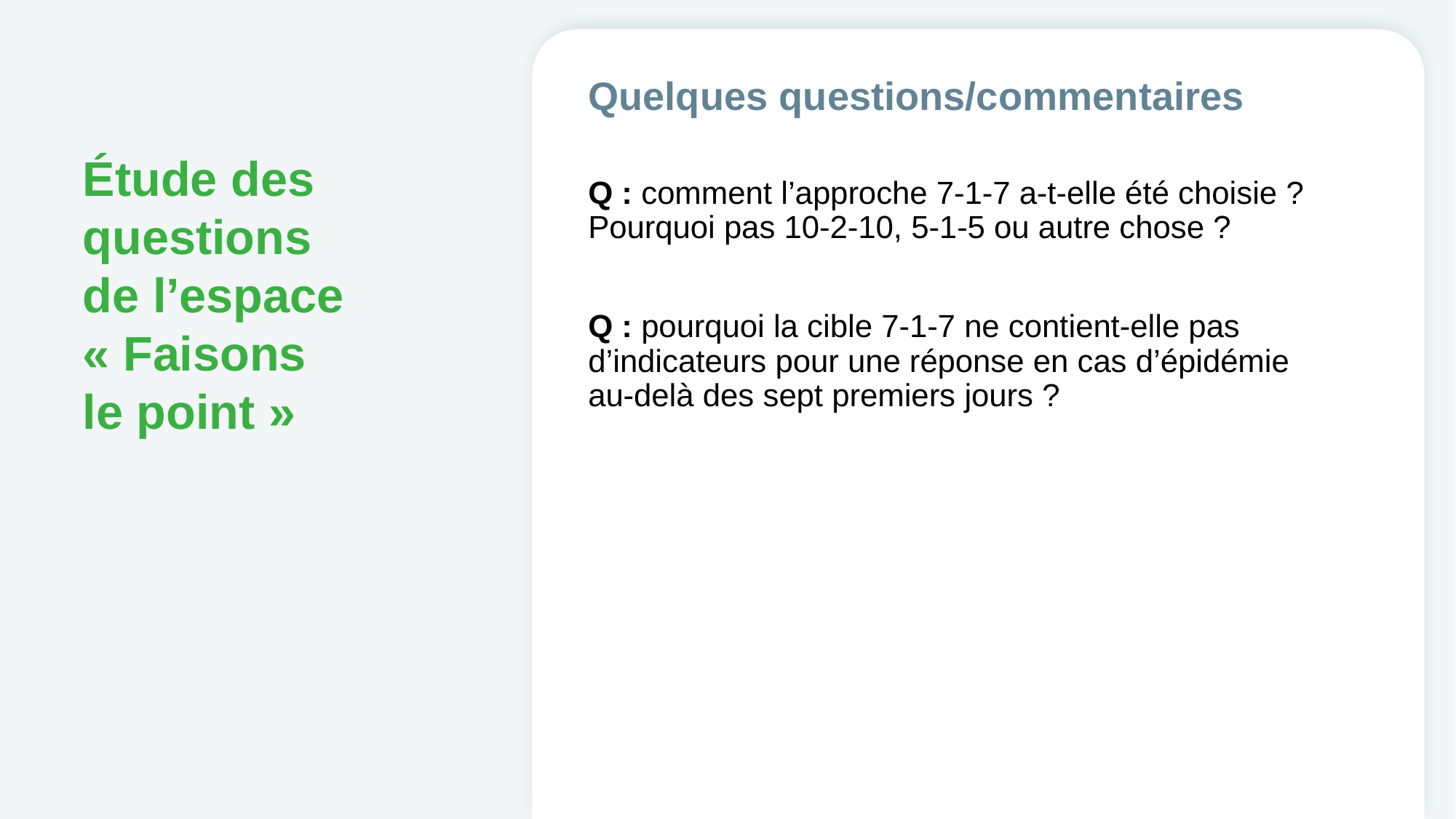

Quelques questions/commentaires
Q : comment l’approche 7-1-7 a-t-elle été choisie ? Pourquoi pas 10-2-10, 5-1-5 ou autre chose ?

Q : pourquoi la cible 7-1-7 ne contient-elle pas d’indicateurs pour une réponse en cas d’épidémie
au-delà des sept premiers jours ?

Étude des questions
de l’espace
« Faisons
le point »